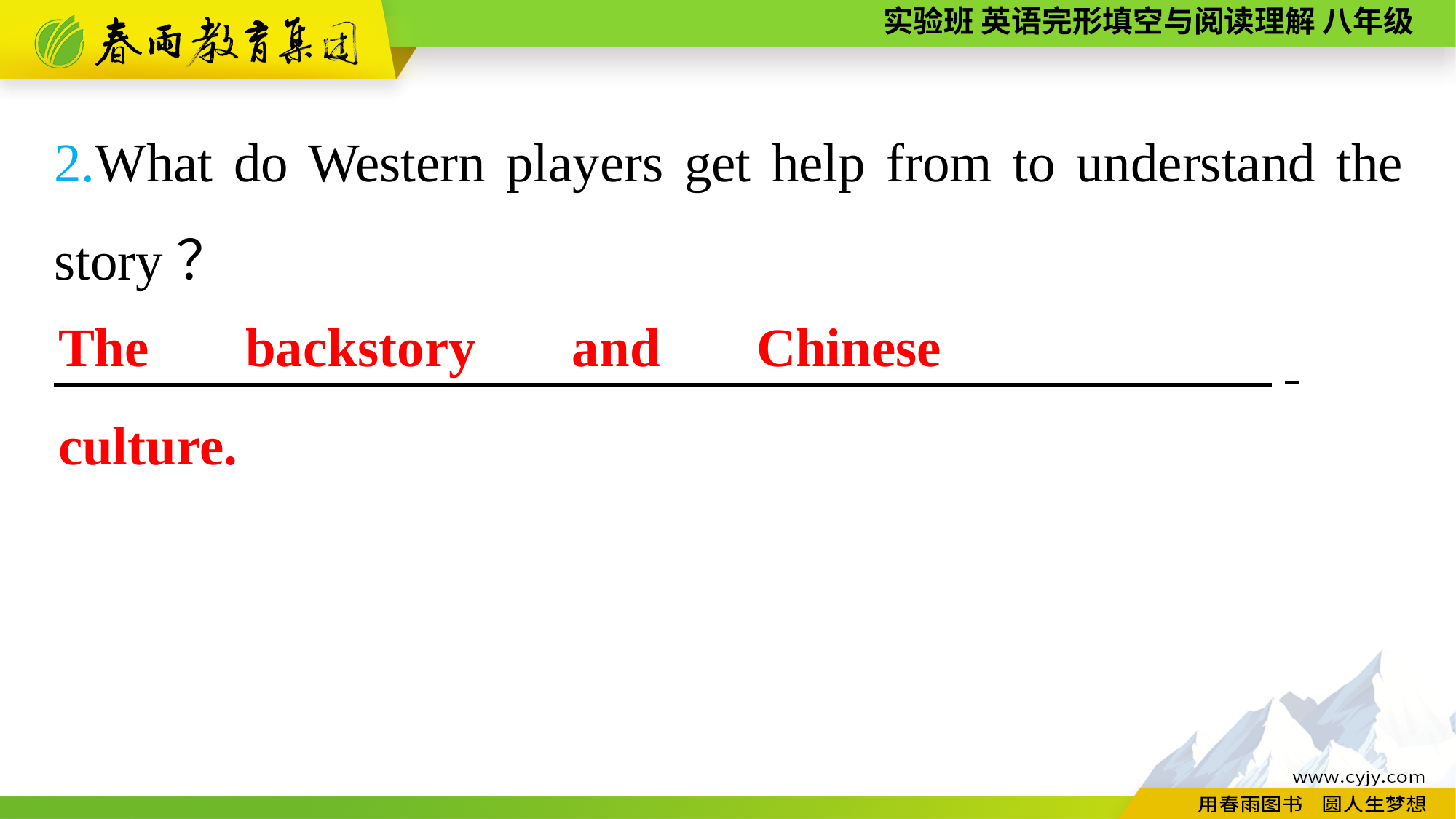

2.What do Western players get help from to understand the story？
　　　　                                                                         　　,
The backstory and Chinese culture.